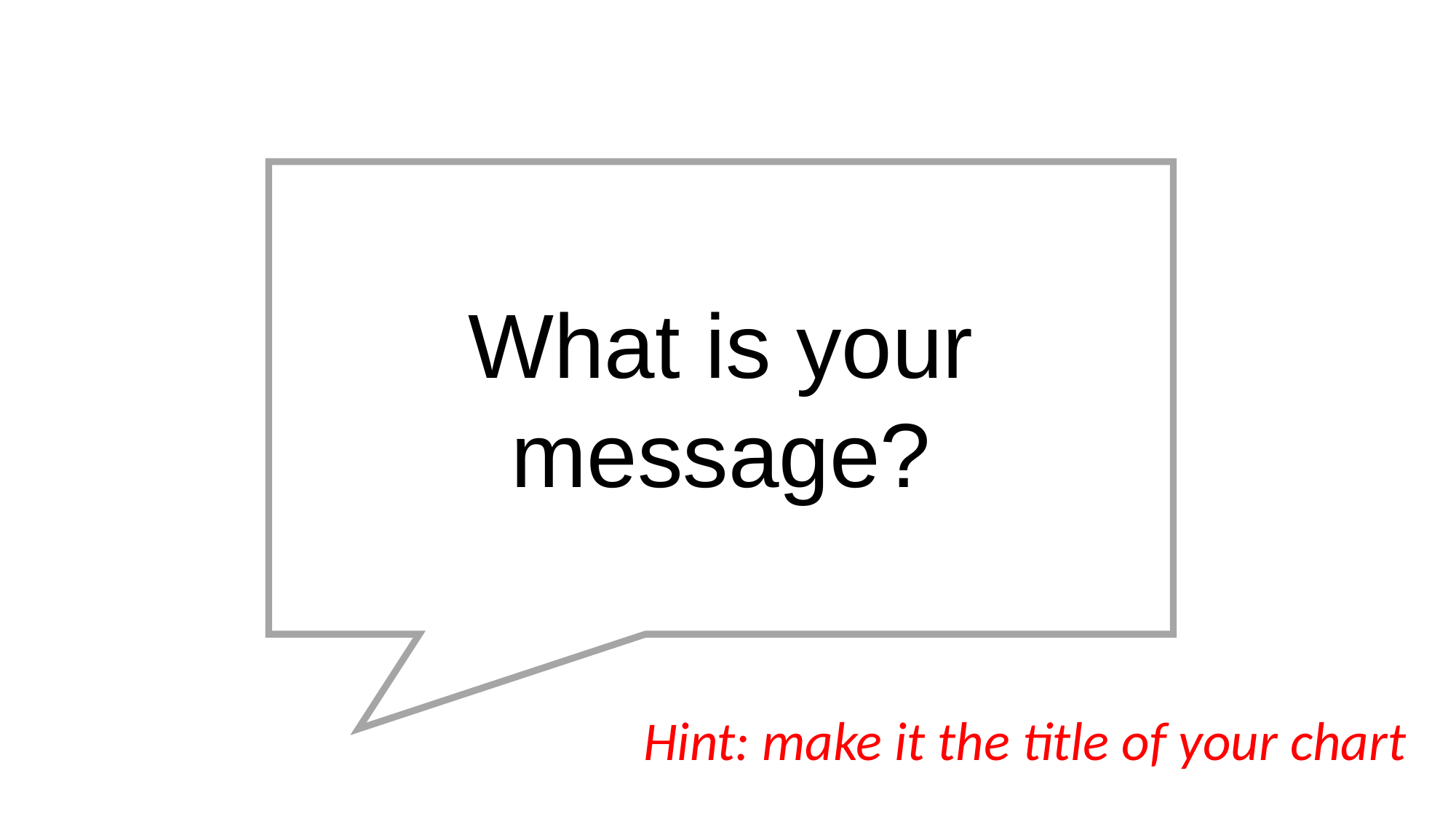

What is your message?
Hint: make it the title of your chart